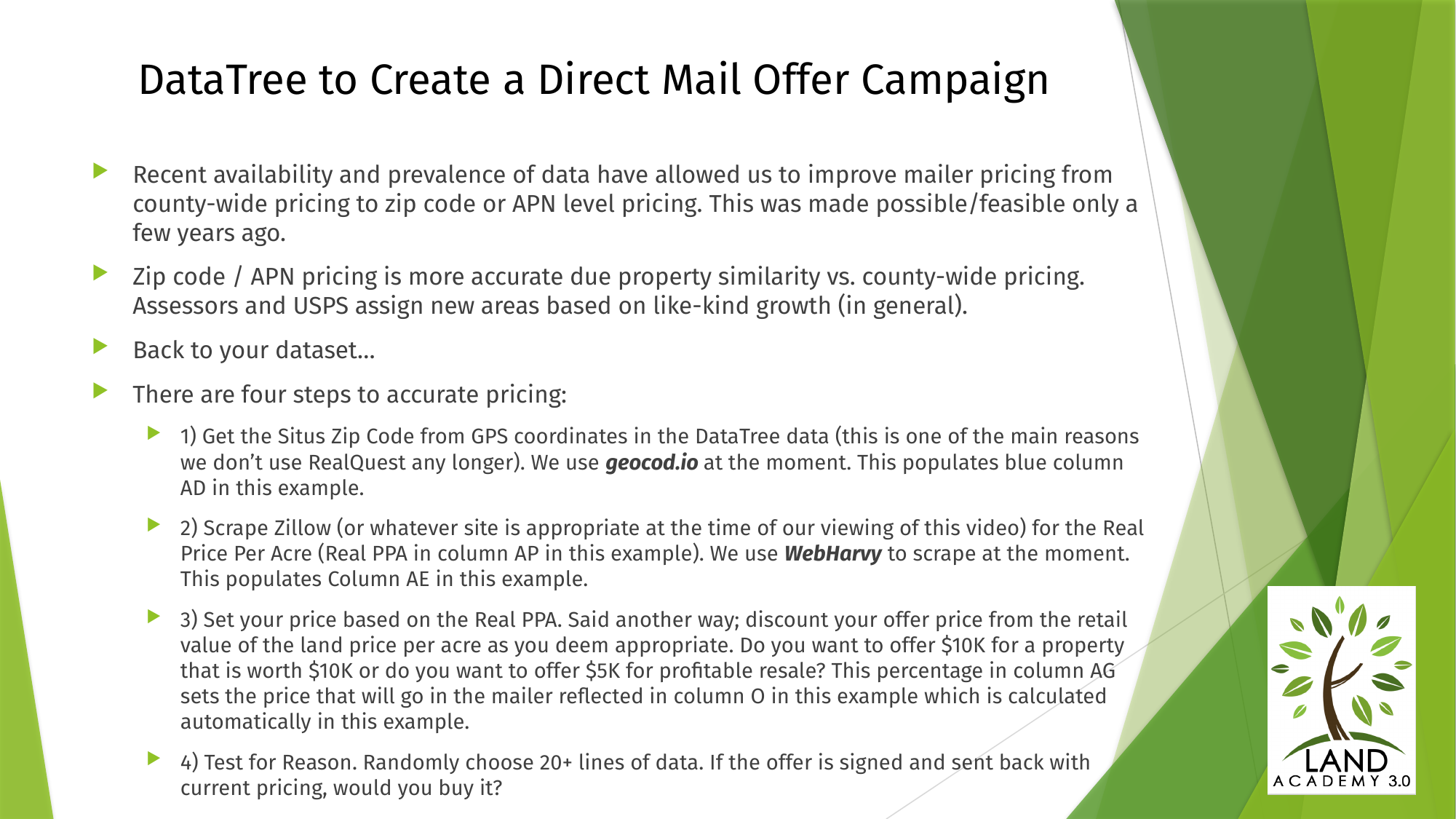

# DataTree to Create a Direct Mail Offer Campaign
Recent availability and prevalence of data have allowed us to improve mailer pricing from county-wide pricing to zip code or APN level pricing. This was made possible/feasible only a few years ago.
Zip code / APN pricing is more accurate due property similarity vs. county-wide pricing. Assessors and USPS assign new areas based on like-kind growth (in general).
Back to your dataset…
There are four steps to accurate pricing:
1) Get the Situs Zip Code from GPS coordinates in the DataTree data (this is one of the main reasons we don’t use RealQuest any longer). We use geocod.io at the moment. This populates blue column AD in this example.
2) Scrape Zillow (or whatever site is appropriate at the time of our viewing of this video) for the Real Price Per Acre (Real PPA in column AP in this example). We use WebHarvy to scrape at the moment. This populates Column AE in this example.
3) Set your price based on the Real PPA. Said another way; discount your offer price from the retail value of the land price per acre as you deem appropriate. Do you want to offer $10K for a property that is worth $10K or do you want to offer $5K for profitable resale? This percentage in column AG sets the price that will go in the mailer reflected in column O in this example which is calculated automatically in this example.
4) Test for Reason. Randomly choose 20+ lines of data. If the offer is signed and sent back with current pricing, would you buy it?